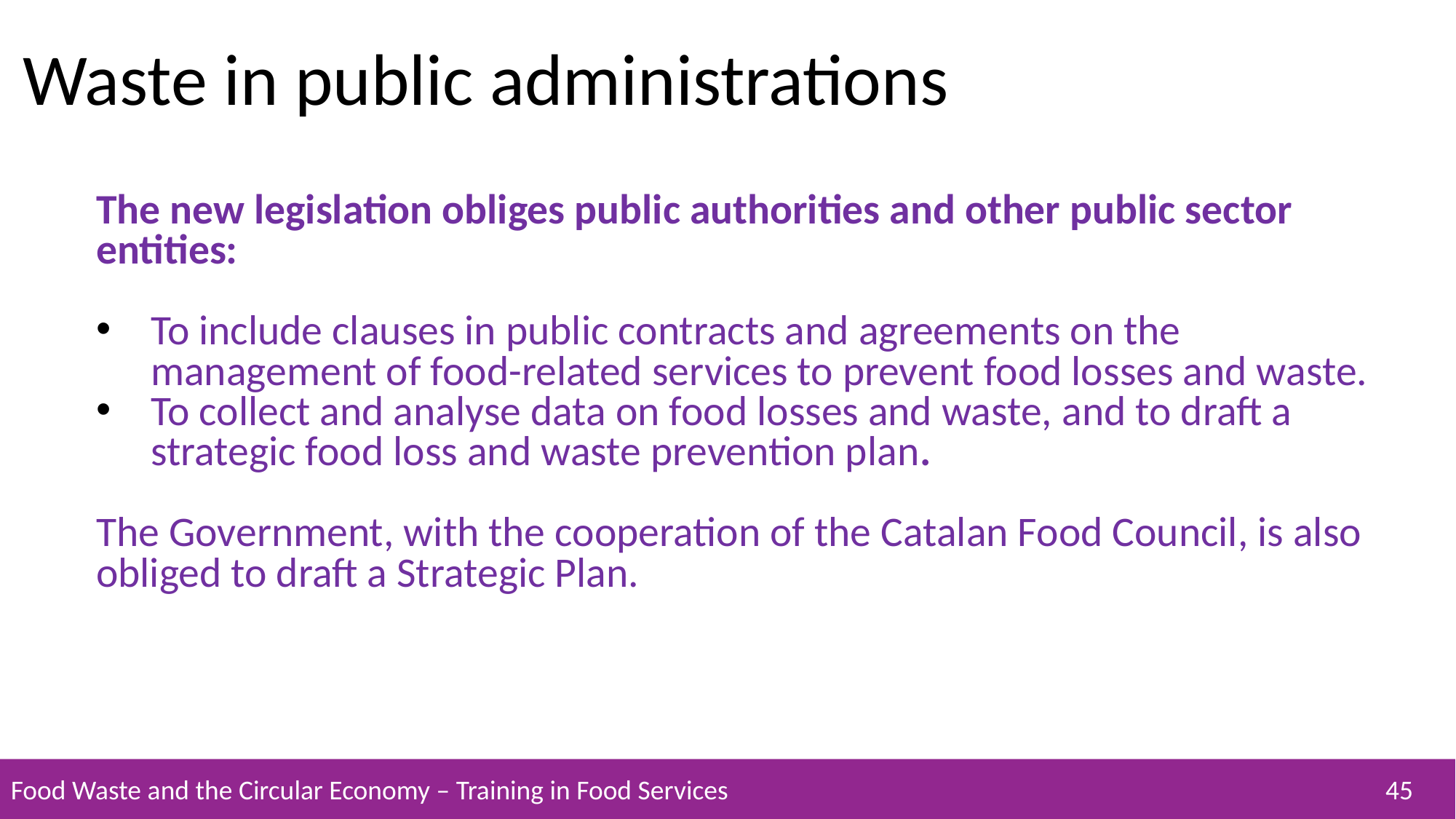

Waste in public administrations

The new legislation obliges public authorities and other public sector entities:

To include clauses in public contracts and agreements on the management of food-related services to prevent food losses and waste.
To collect and analyse data on food losses and waste, and to draft a strategic food loss and waste prevention plan.

The Government, with the cooperation of the Catalan Food Council, is also obliged to draft a Strategic Plan.